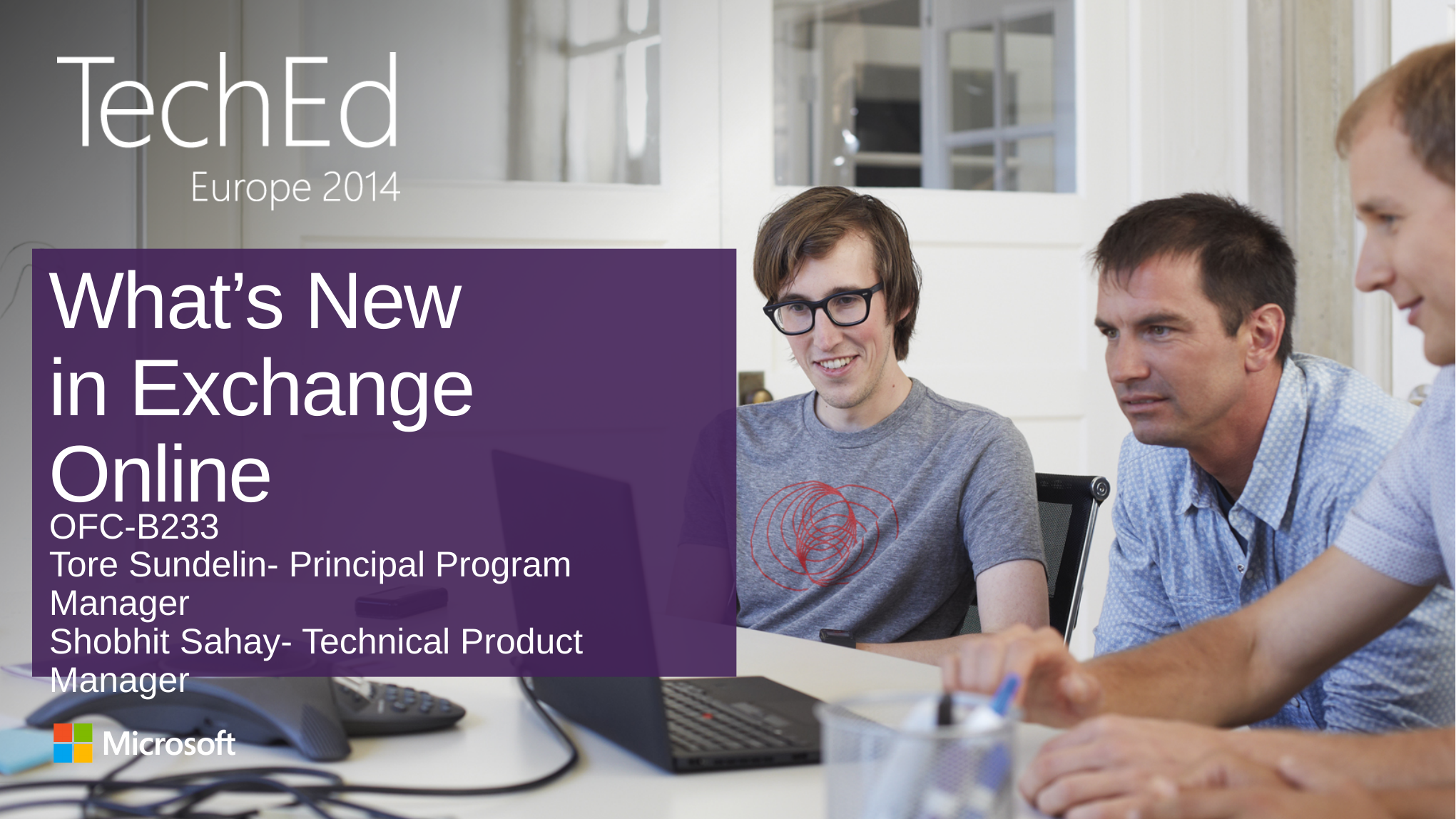

# What’s New in Exchange Online
OFC-B233
Tore Sundelin- Principal Program Manager
Shobhit Sahay- Technical Product Manager